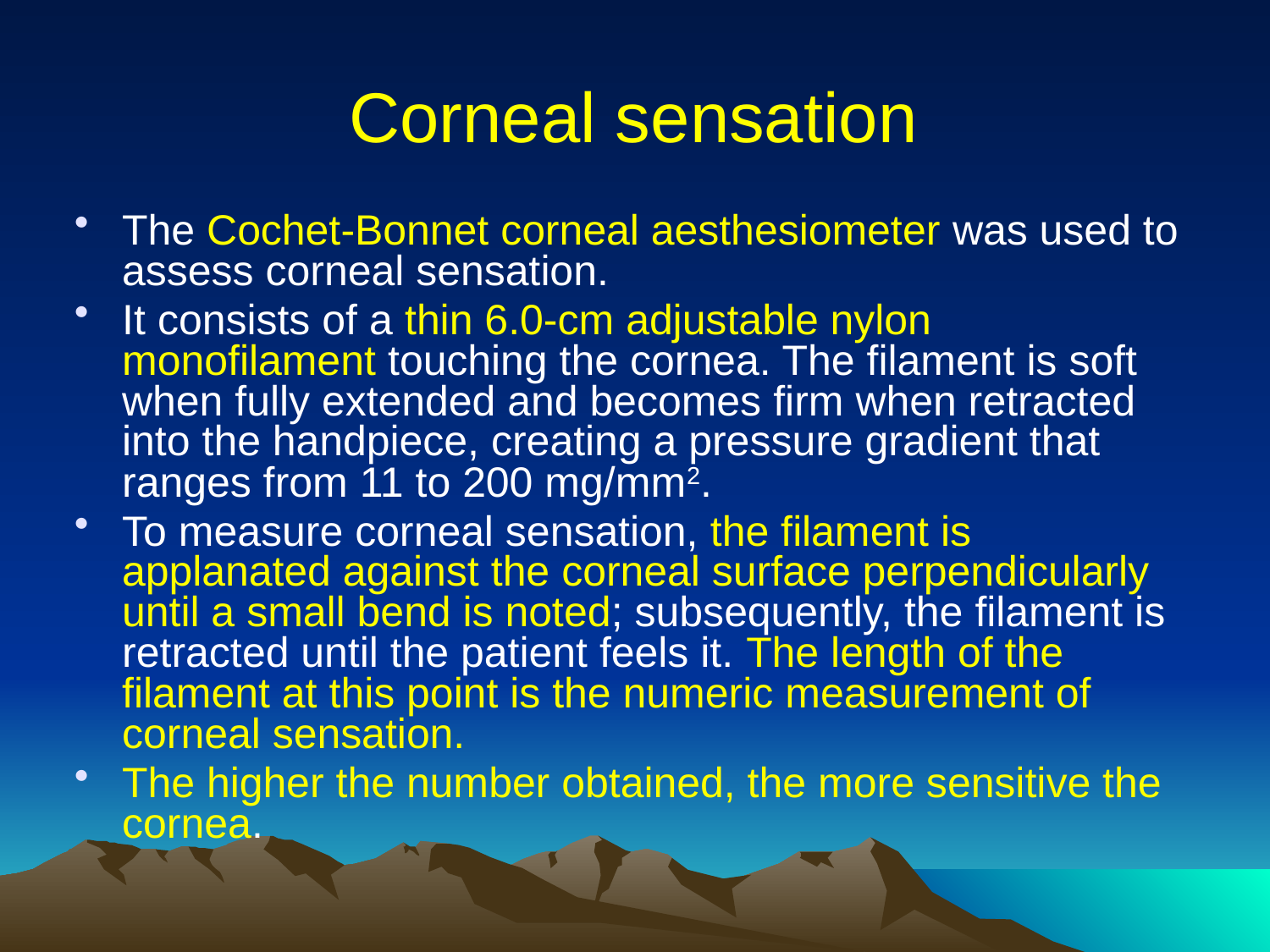

# Corneal sensation
The Cochet-Bonnet corneal aesthesiometer was used to assess corneal sensation.
It consists of a thin 6.0-cm adjustable nylon monofilament touching the cornea. The filament is soft when fully extended and becomes firm when retracted into the handpiece, creating a pressure gradient that ranges from 11 to 200 mg/mm2.
To measure corneal sensation, the filament is applanated against the corneal surface perpendicularly until a small bend is noted; subsequently, the filament is retracted until the patient feels it. The length of the filament at this point is the numeric measurement of corneal sensation.
The higher the number obtained, the more sensitive the cornea.